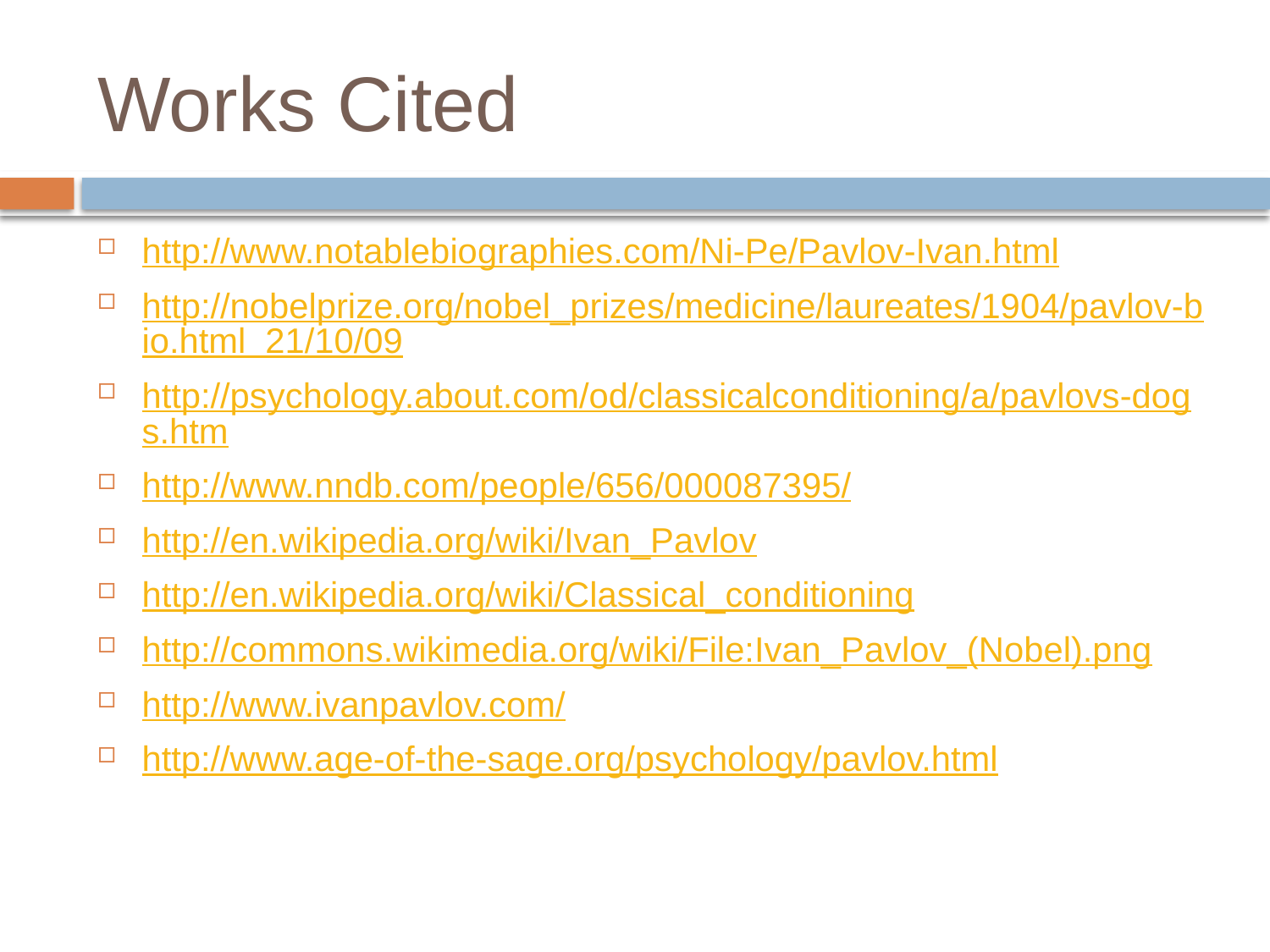

# Works Cited
http://www.notablebiographies.com/Ni-Pe/Pavlov-Ivan.html
http://nobelprize.org/nobel_prizes/medicine/laureates/1904/pavlov-bio.html  21/10/09
http://psychology.about.com/od/classicalconditioning/a/pavlovs-dogs.htm
http://www.nndb.com/people/656/000087395/
http://en.wikipedia.org/wiki/Ivan_Pavlov
http://en.wikipedia.org/wiki/Classical_conditioning
http://commons.wikimedia.org/wiki/File:Ivan_Pavlov_(Nobel).png
http://www.ivanpavlov.com/
http://www.age-of-the-sage.org/psychology/pavlov.html